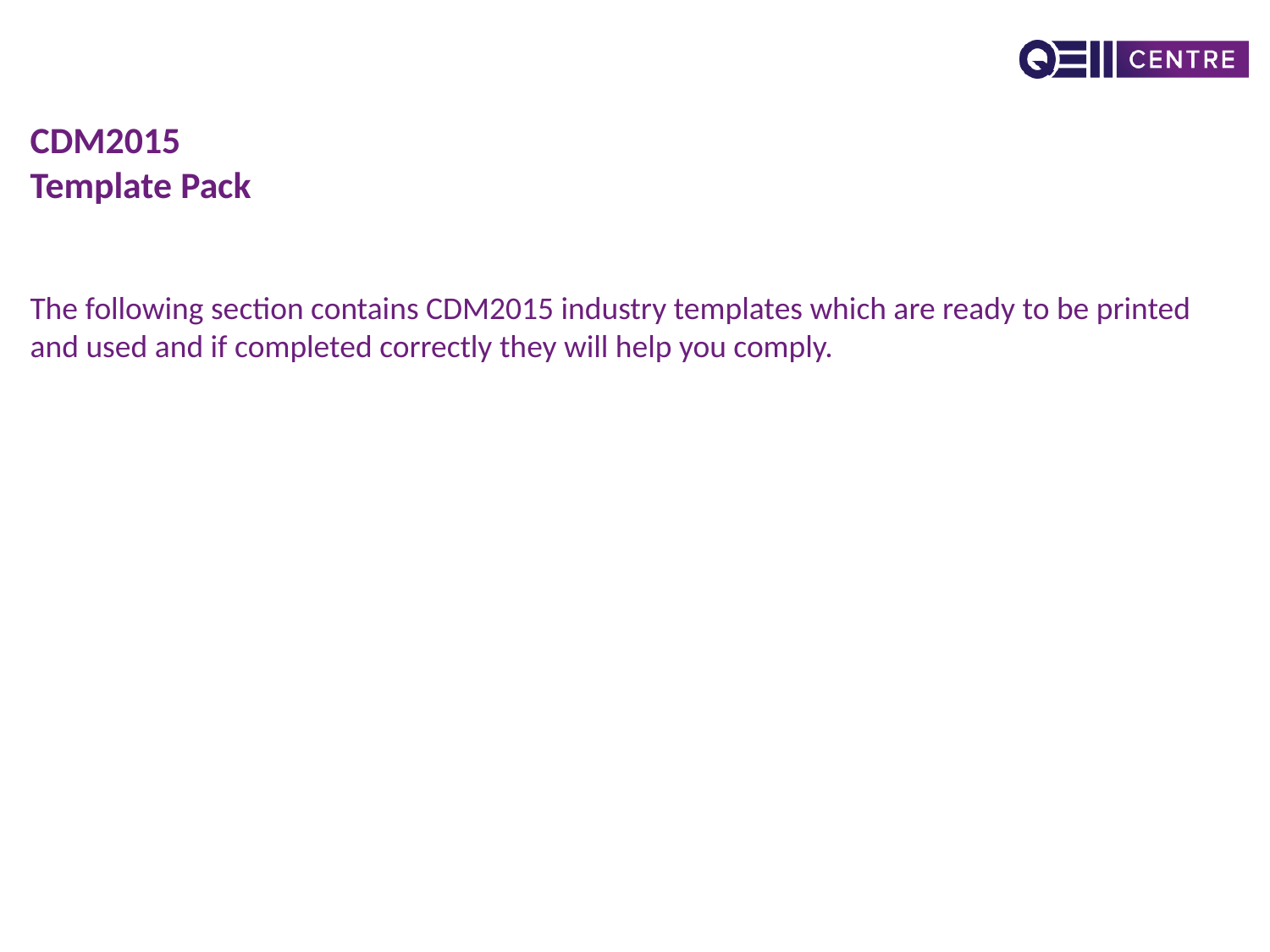

# CDM2015 Template Pack
The following section contains CDM2015 industry templates which are ready to be printed and used and if completed correctly they will help you comply.